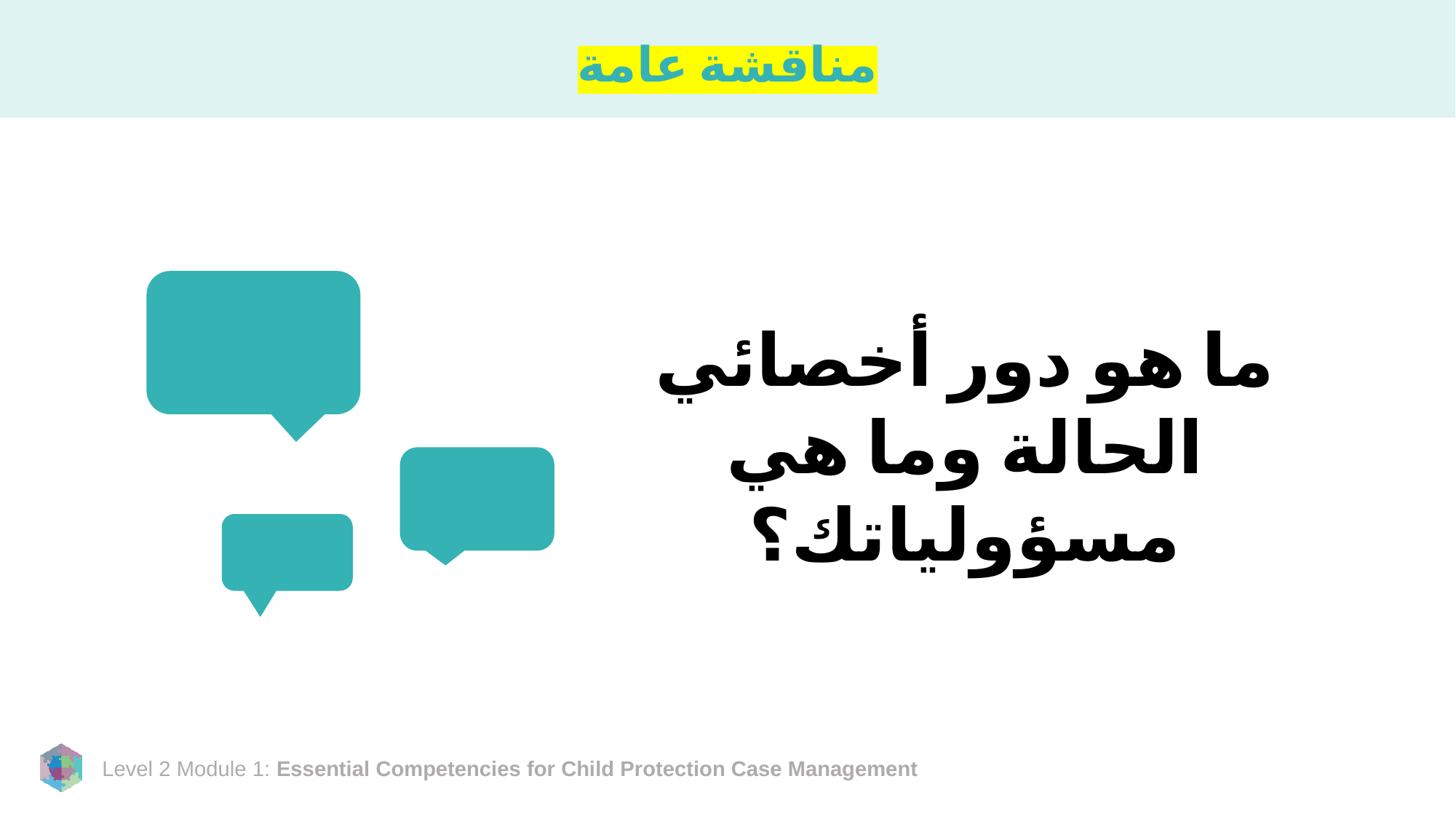

# مناقشة عامة
ما هو دور أخصائي الحالة وما هي مسؤولياتك؟